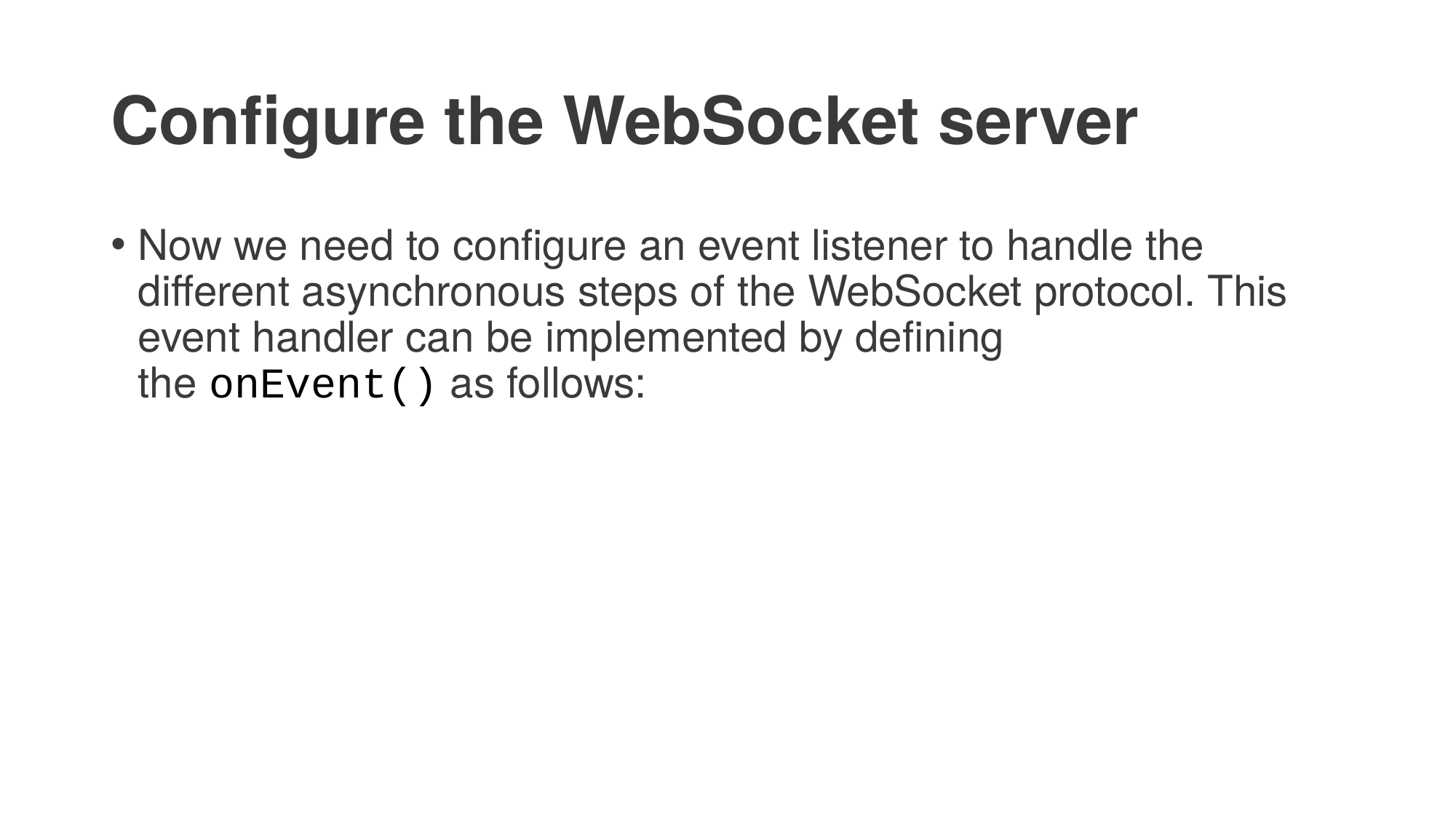

# Configure the WebSocket server
Now we need to configure an event listener to handle the different asynchronous steps of the WebSocket protocol. This event handler can be implemented by defining the onEvent() as follows: